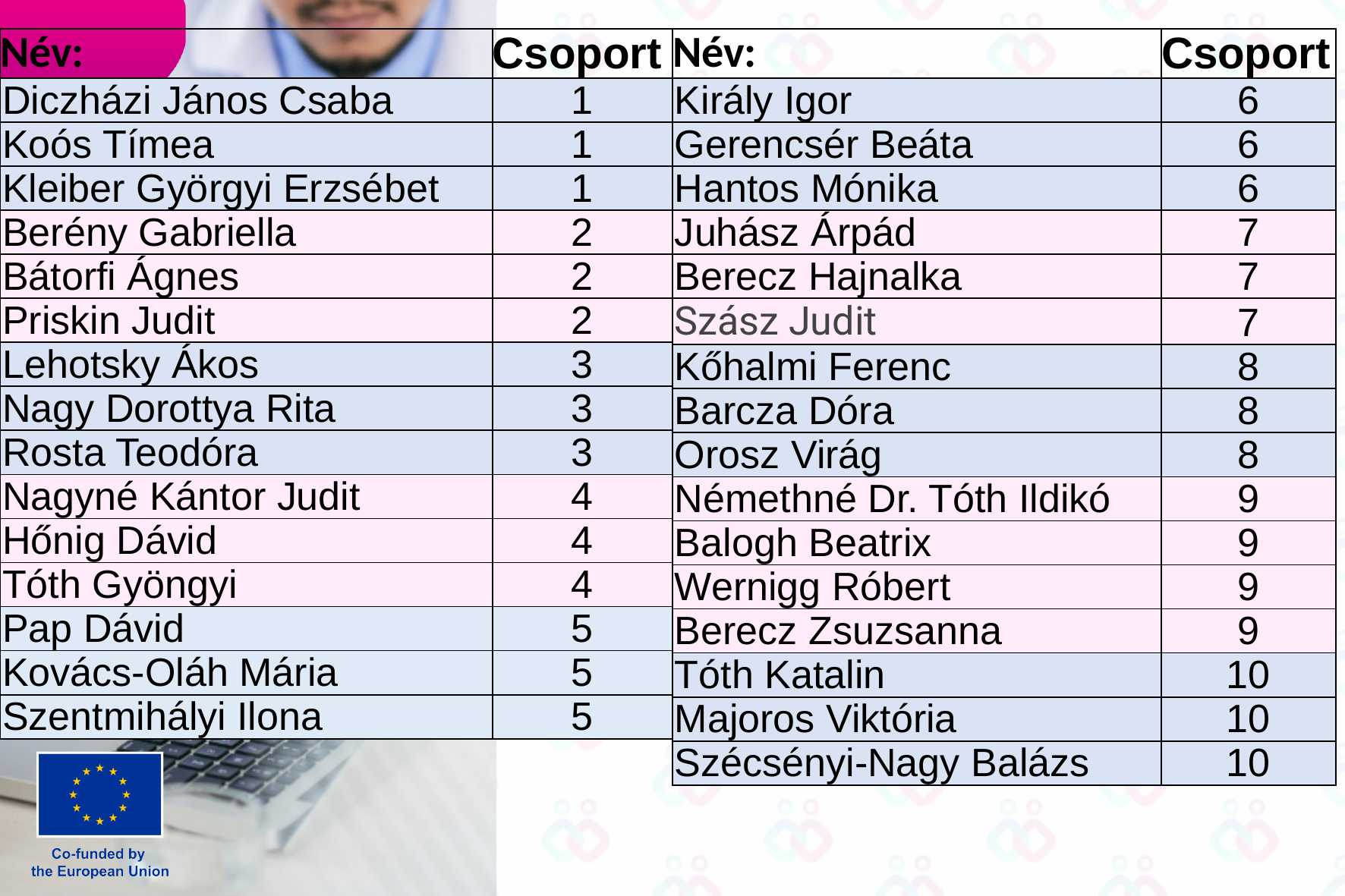

| Név: | Csoport |
| --- | --- |
| Diczházi János Csaba | 1 |
| Koós Tímea | 1 |
| Kleiber Györgyi Erzsébet | 1 |
| Berény Gabriella | 2 |
| Bátorfi Ágnes | 2 |
| Priskin Judit | 2 |
| Lehotsky Ákos | 3 |
| Nagy Dorottya Rita | 3 |
| Rosta Teodóra | 3 |
| Nagyné Kántor Judit | 4 |
| Hőnig Dávid | 4 |
| Tóth Gyöngyi | 4 |
| Pap Dávid | 5 |
| Kovács-Oláh Mária | 5 |
| Szentmihályi Ilona | 5 |
| Név: | Csoport |
| --- | --- |
| Király Igor | 6 |
| Gerencsér Beáta | 6 |
| Hantos Mónika | 6 |
| Juhász Árpád | 7 |
| Berecz Hajnalka | 7 |
| Szász Judit | 7 |
| Kőhalmi Ferenc | 8 |
| Barcza Dóra | 8 |
| Orosz Virág | 8 |
| Némethné Dr. Tóth Ildikó | 9 |
| Balogh Beatrix | 9 |
| Wernigg Róbert | 9 |
| Berecz Zsuzsanna | 9 |
| Tóth Katalin | 10 |
| Majoros Viktória | 10 |
| Szécsényi-Nagy Balázs | 10 |